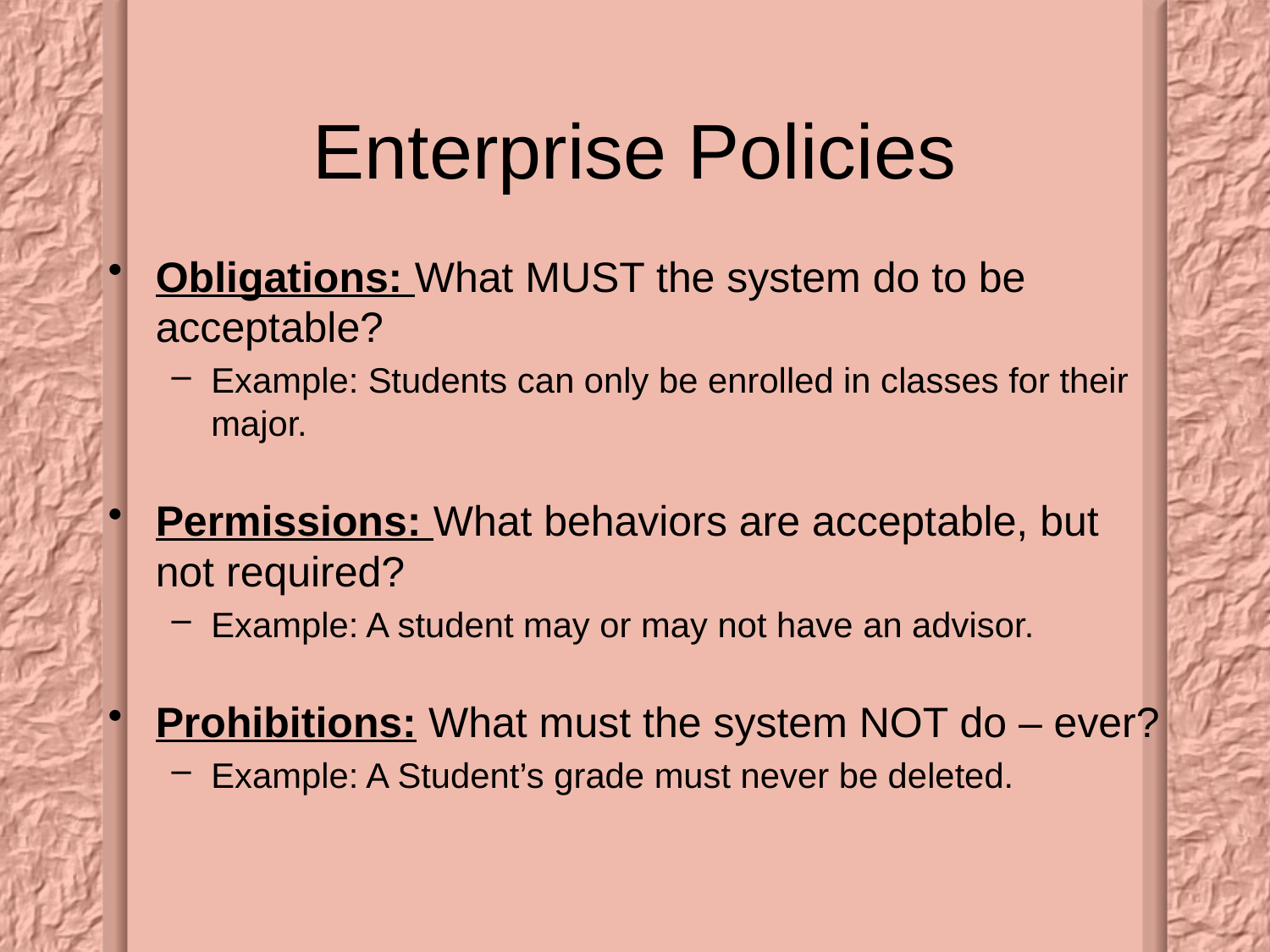

# Enterprise Policies
Obligations: What MUST the system do to be acceptable?
Example: Students can only be enrolled in classes for their major.
Permissions: What behaviors are acceptable, but not required?
Example: A student may or may not have an advisor.
Prohibitions: What must the system NOT do – ever?
Example: A Student’s grade must never be deleted.